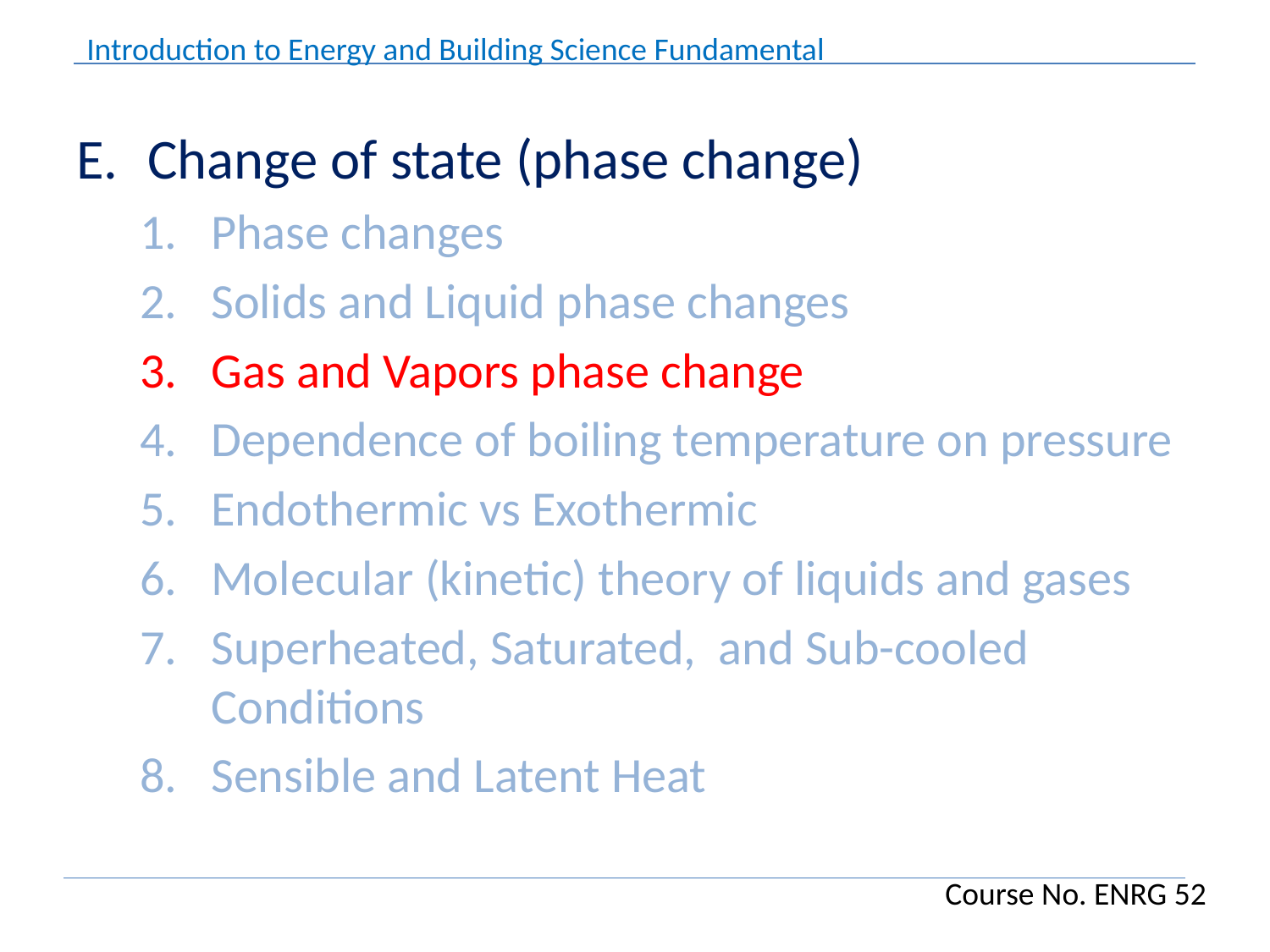

Change of state (phase change)
Phase changes
Solids and Liquid phase changes
Gas and Vapors phase change
Dependence of boiling temperature on pressure
Endothermic vs Exothermic
Molecular (kinetic) theory of liquids and gases
Superheated, Saturated,  and Sub-cooled Conditions
Sensible and Latent Heat